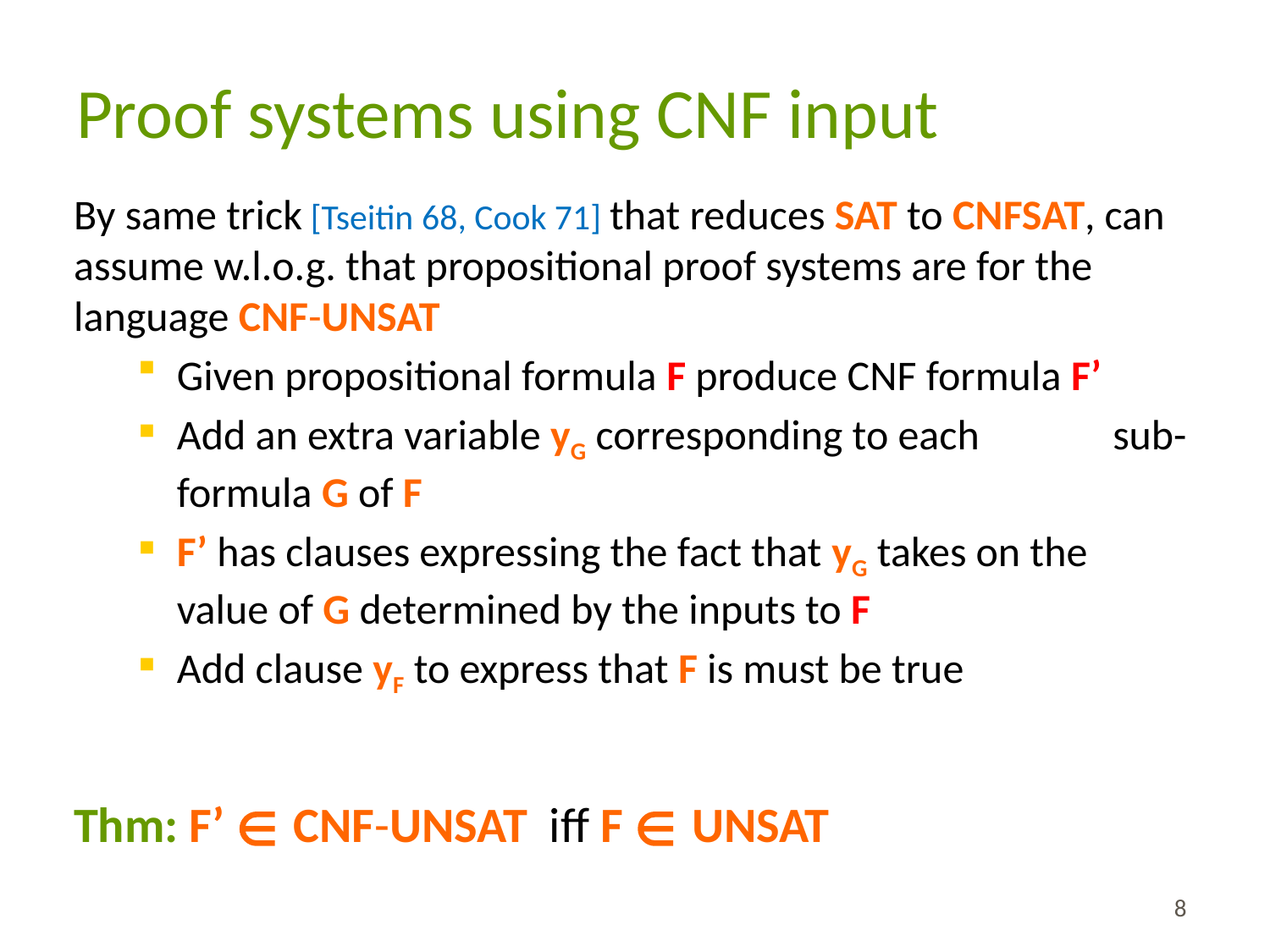

# Proof systems using CNF input
By same trick [Tseitin 68, Cook 71] that reduces SAT to CNFSAT, can assume w.l.o.g. that propositional proof systems are for the language CNF-UNSAT
Given propositional formula F produce CNF formula F’
Add an extra variable yG corresponding to each              sub-formula G of F
F’ has clauses expressing the fact that yG takes on the value of G determined by the inputs to F
Add clause yF to express that F is must be true

Thm: F’ ∊ CNF-UNSAT  iff F ∊ UNSAT

8